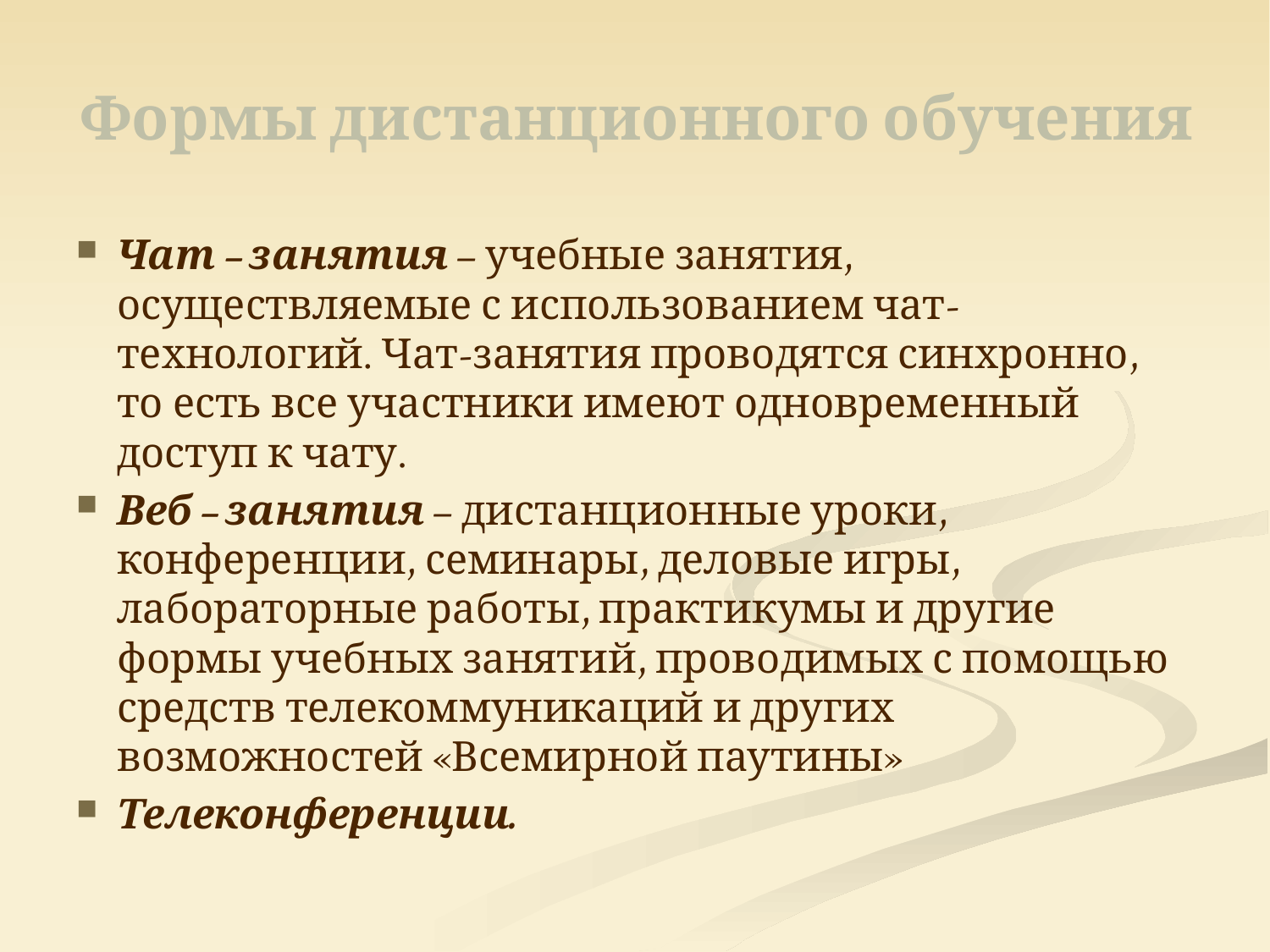

# Формы дистанционного обучения
Чат – занятия – учебные занятия, осуществляемые с использованием чат-технологий. Чат-занятия проводятся синхронно, то есть все участники имеют одновременный доступ к чату.
Веб – занятия – дистанционные уроки, конференции, семинары, деловые игры, лабораторные работы, практикумы и другие формы учебных занятий, проводимых с помощью средств телекоммуникаций и других возможностей «Всемирной паутины»
Телеконференции.